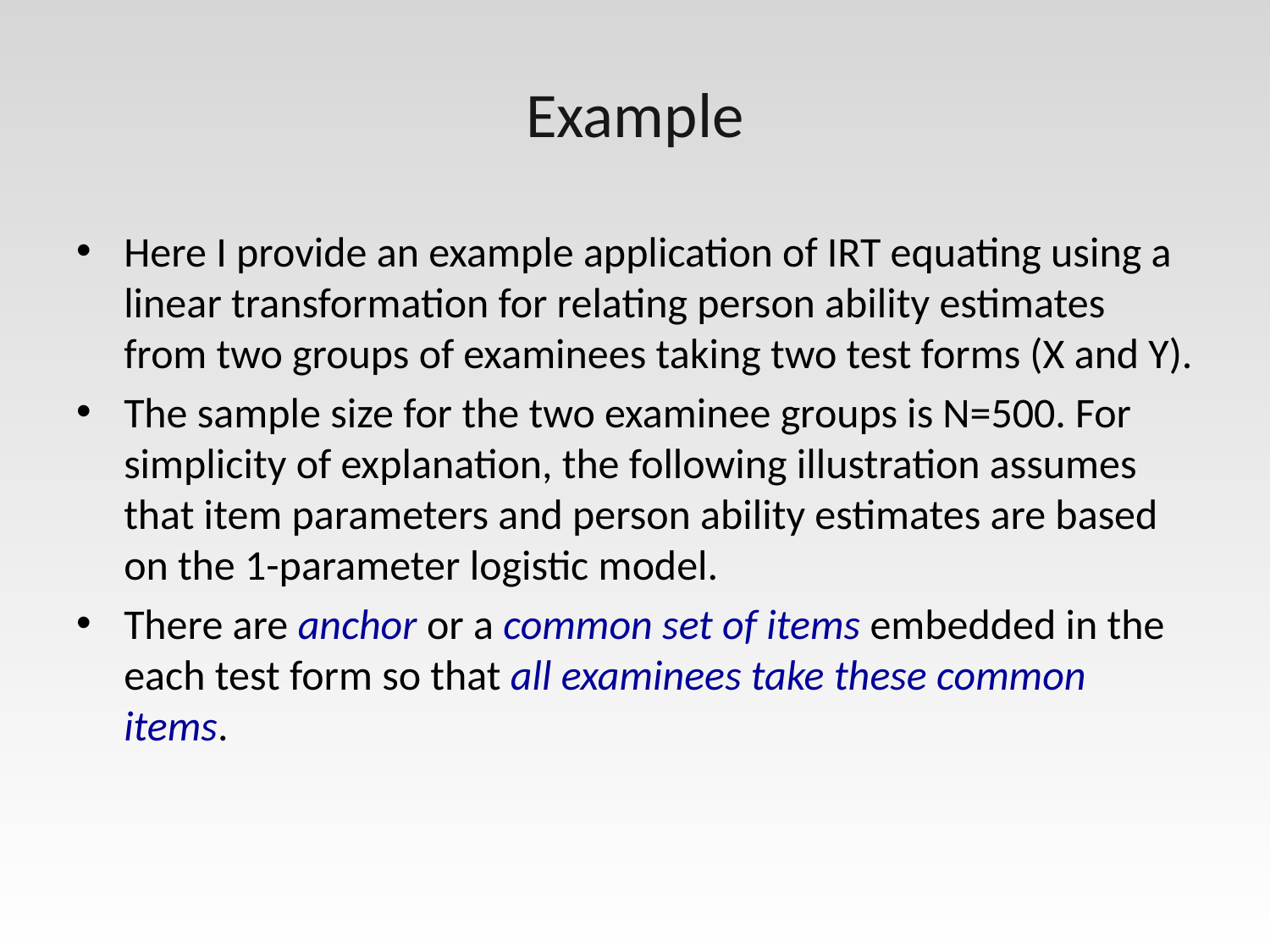

# Example

Here I provide an example application of IRT equating using a linear transformation for relating person ability estimates from two groups of examinees taking two test forms (X and Y).
The sample size for the two examinee groups is N=500. For simplicity of explanation, the following illustration assumes that item parameters and person ability estimates are based on the 1-parameter logistic model.
There are anchor or a common set of items embedded in the each test form so that all examinees take these common items.